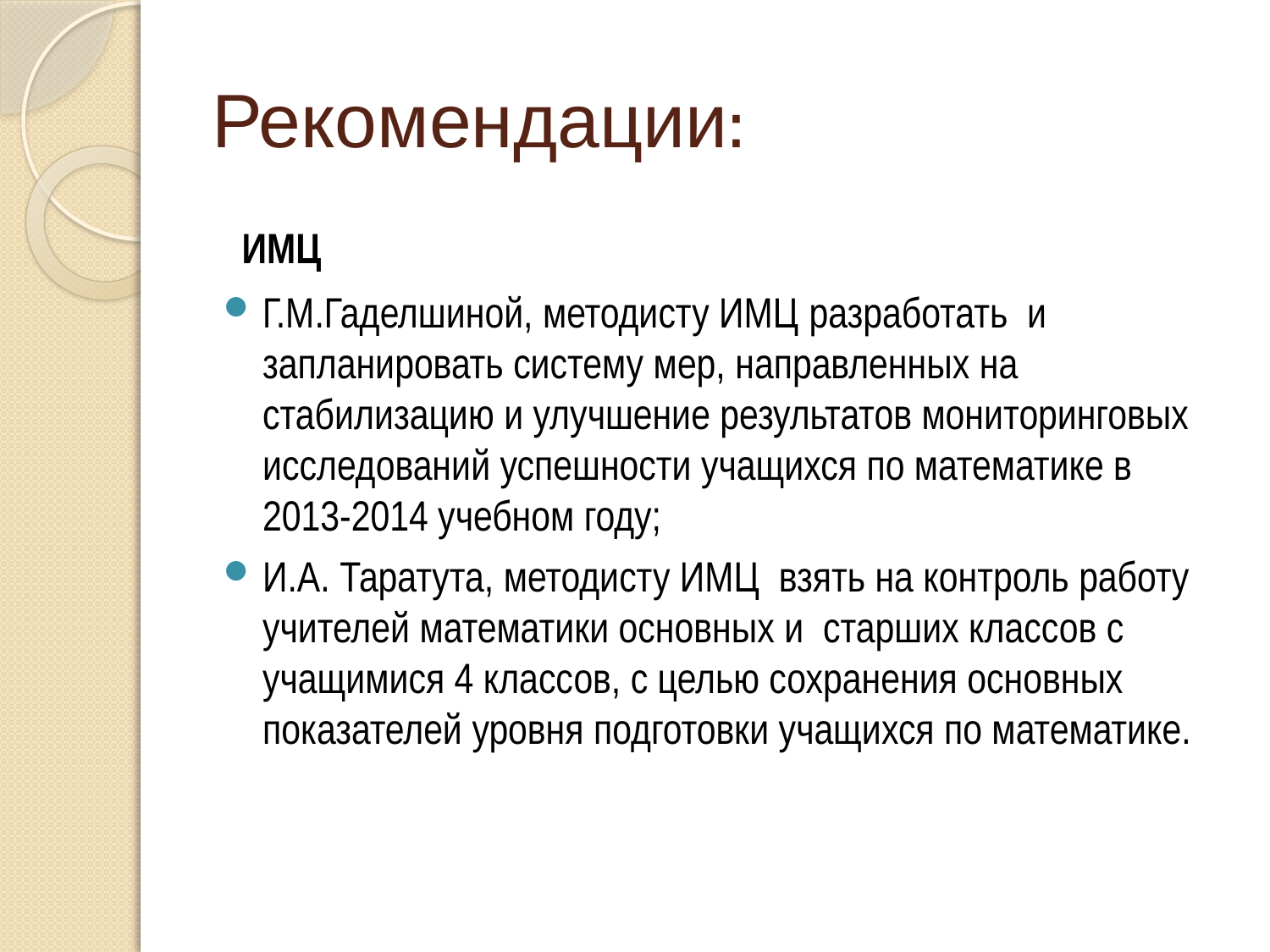

# Рекомендации:
 ИМЦ
Г.М.Гаделшиной, методисту ИМЦ разработать  и запланировать систему мер, направленных на стабилизацию и улучшение результатов мониторинговых исследований успешности учащихся по математике в 2013-2014 учебном году;
И.А. Таратута, методисту ИМЦ  взять на контроль работу учителей математики основных и  старших классов с учащимися 4 классов, с целью сохранения основных показателей уровня подготовки учащихся по математике.